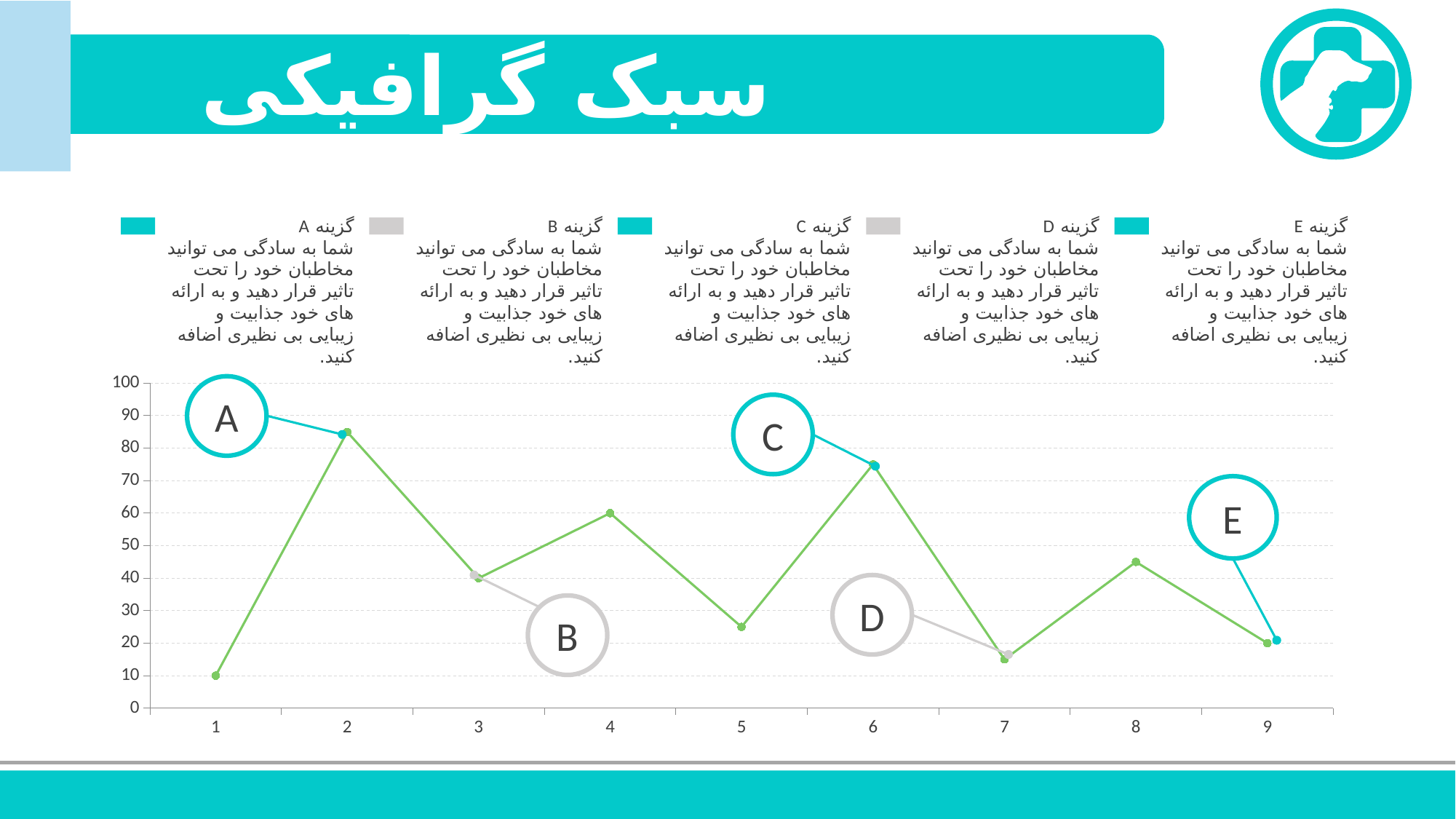

سبک گرافیکی
گزینه A
شما به سادگی می توانید مخاطبان خود را تحت تاثیر قرار دهید و به ارائه های خود جذابیت و زیبایی بی نظیری اضافه کنید.

گزینه B
شما به سادگی می توانید مخاطبان خود را تحت تاثیر قرار دهید و به ارائه های خود جذابیت و زیبایی بی نظیری اضافه کنید.

گزینه C
شما به سادگی می توانید مخاطبان خود را تحت تاثیر قرار دهید و به ارائه های خود جذابیت و زیبایی بی نظیری اضافه کنید.

گزینه D
شما به سادگی می توانید مخاطبان خود را تحت تاثیر قرار دهید و به ارائه های خود جذابیت و زیبایی بی نظیری اضافه کنید.

گزینه E
شما به سادگی می توانید مخاطبان خود را تحت تاثیر قرار دهید و به ارائه های خود جذابیت و زیبایی بی نظیری اضافه کنید.

### Chart

| Category |  |
|---|---|
A
C
E
B
D